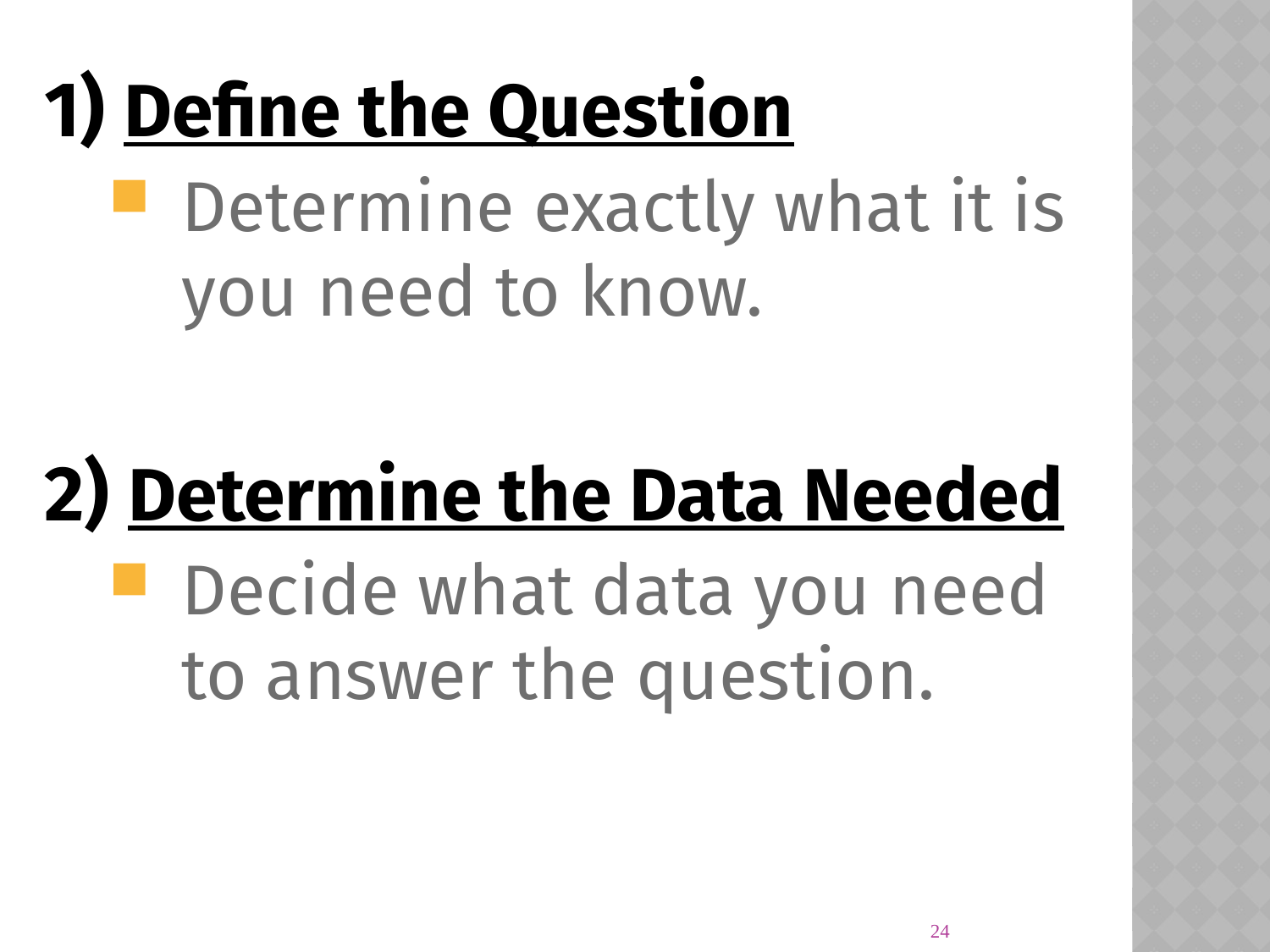

1) Define the Question
Determine exactly what it is you need to know.

2) Determine the Data Needed
Decide what data you need to answer the question.

24